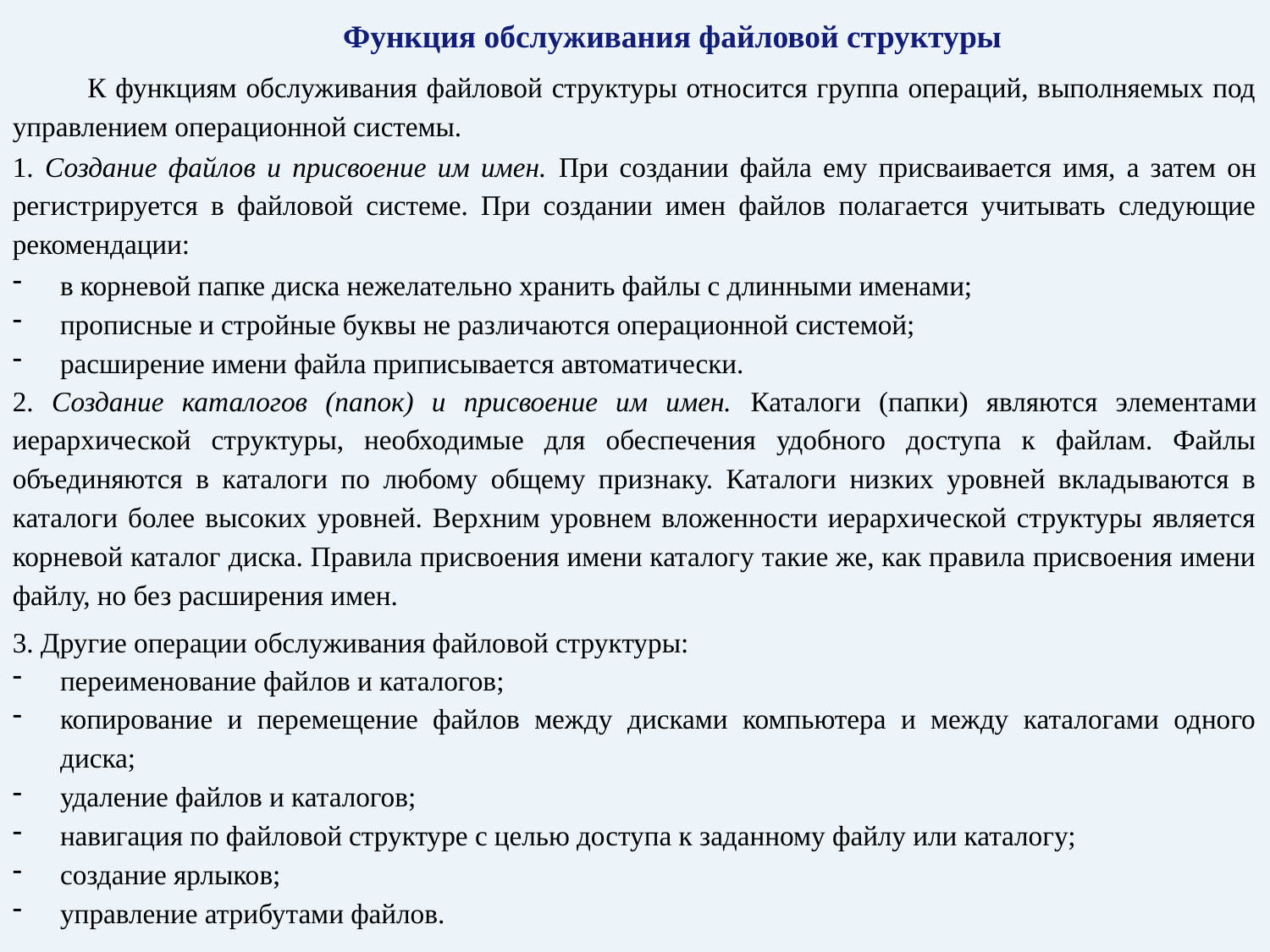

Функция обслуживания файловой структуры
К функциям обслуживания файловой структуры относится группа операций, выполняемых под управлением операционной системы.
1. Создание файлов и присвоение им имен. При создании файла ему присваивается имя, а затем он регистрируется в файловой системе. При создании имен файлов полагается учитывать следующие рекомендации:
в корневой папке диска нежелательно хранить файлы с длинными именами;
прописные и стройные буквы не различаются операционной системой;
расширение имени файла приписывается автоматически.
2. Создание каталогов (папок) и присвоение им имен. Каталоги (папки) являются элементами иерархической структуры, необходимые для обеспечения удобного доступа к файлам. Файлы объединяются в каталоги по любому общему признаку. Каталоги низких уровней вкладываются в каталоги более высоких уровней. Верхним уровнем вложенности иерархической структуры является корневой каталог диска. Правила присвоения имени каталогу такие же, как правила присвоения имени файлу, но без расширения имен.
3. Другие операции обслуживания файловой структуры:
переименование файлов и каталогов;
копирование и перемещение файлов между дисками компьютера и между каталогами одного диска;
удаление файлов и каталогов;
навигация по файловой структуре с целью доступа к заданному файлу или каталогу;
создание ярлыков;
управление атрибутами файлов.